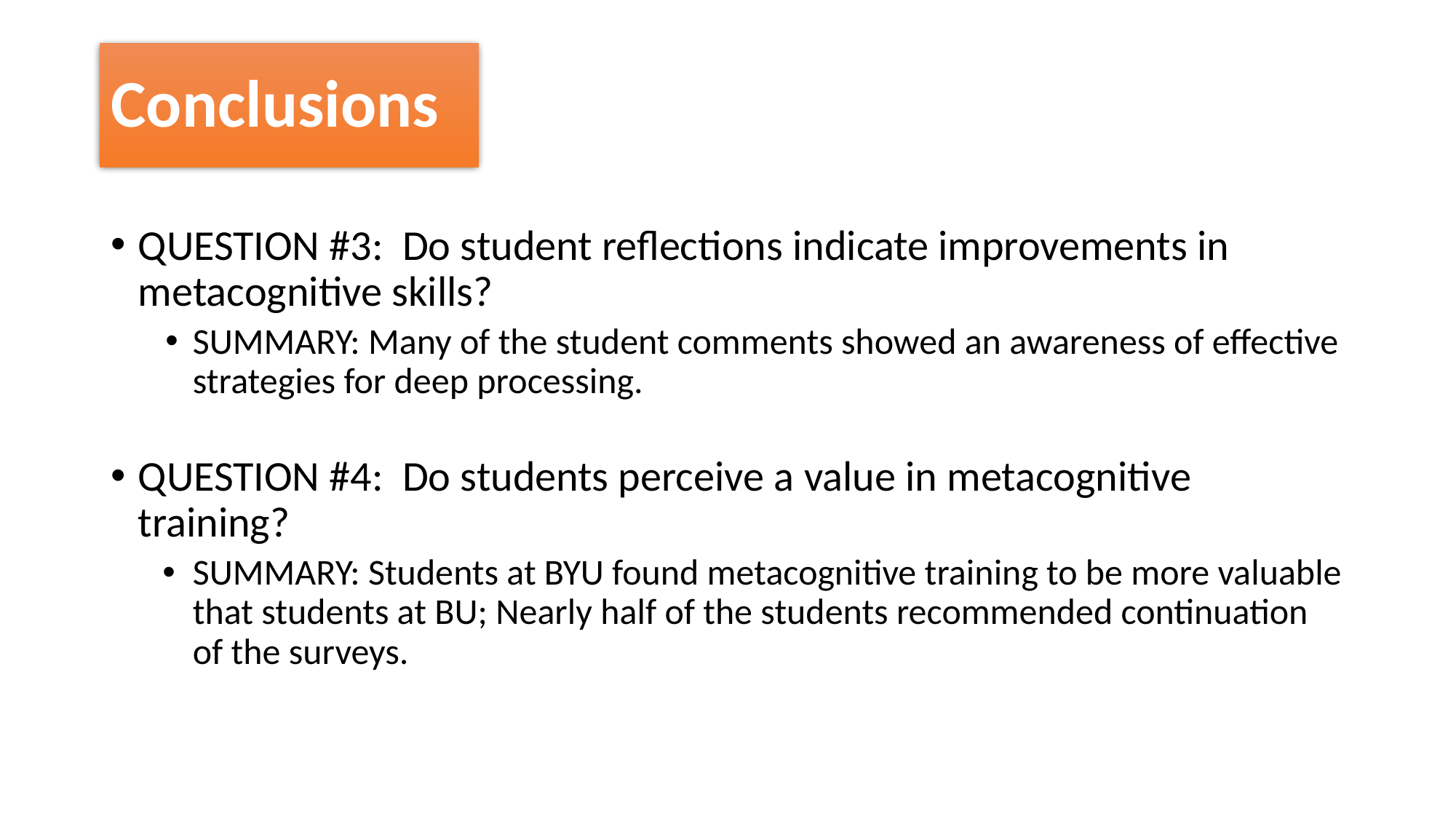

Conclusions
QUESTION #3:  Do student reflections indicate improvements in metacognitive skills?
SUMMARY: Many of the student comments showed an awareness of effective strategies for deep processing.

QUESTION #4:  Do students perceive a value in metacognitive training?
SUMMARY: Students at BYU found metacognitive training to be more valuable that students at BU; Nearly half of the students recommended continuation of the surveys.